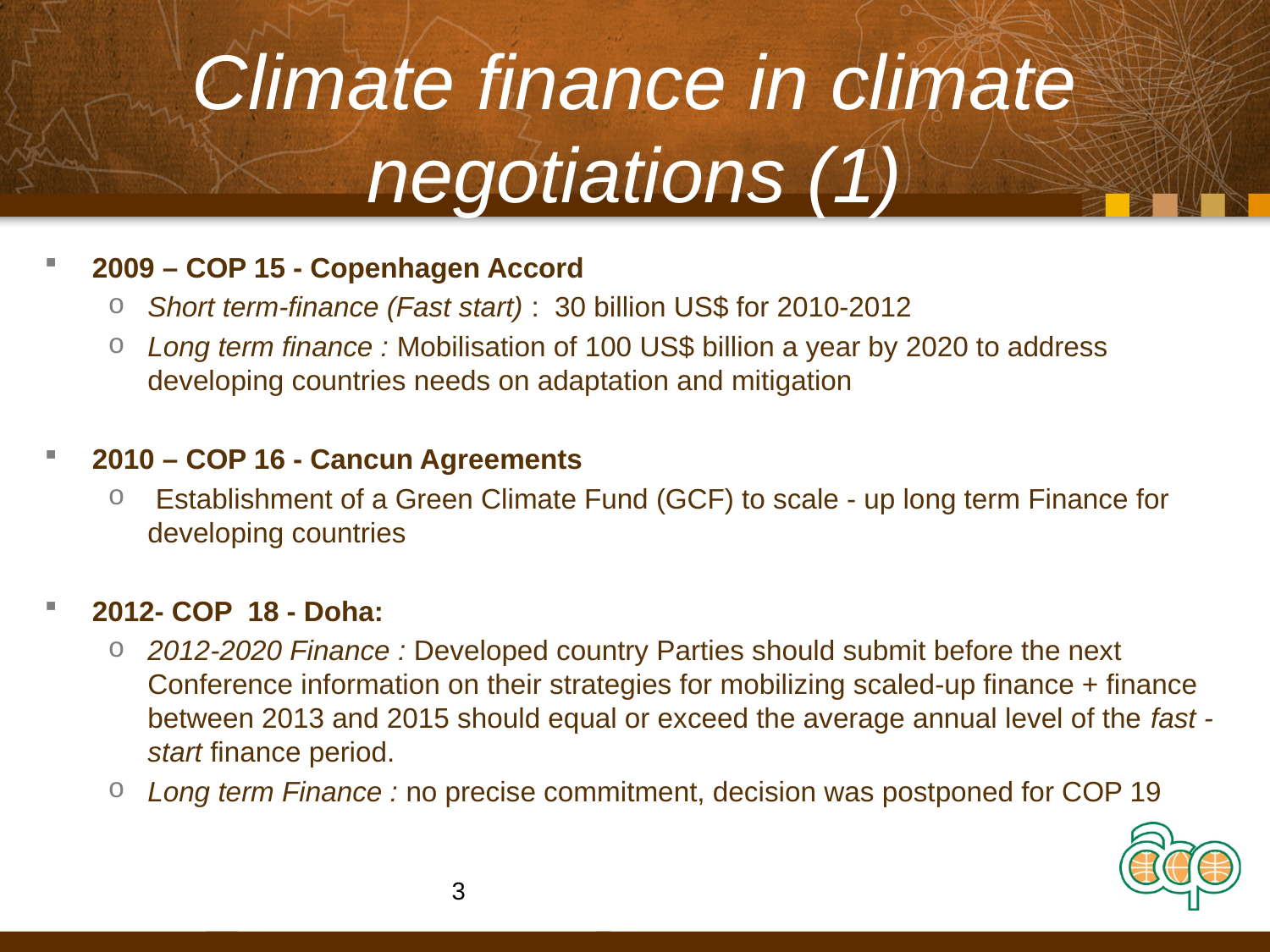

# Climate finance in climate negotiations (1)
2009 – COP 15 - Copenhagen Accord
Short term-finance (Fast start) :  30 billion US$ for 2010-2012
Long term finance : Mobilisation of 100 US$ billion a year by 2020 to address developing countries needs on adaptation and mitigation

2010 – COP 16 - Cancun Agreements
 Establishment of a Green Climate Fund (GCF) to scale - up long term Finance for developing countries

2012- COP  18 - Doha:
2012-2020 Finance : Developed country Parties should submit before the next Conference information on their strategies for mobilizing scaled-up finance + finance between 2013 and 2015 should equal or exceed the average annual level of the fast - start finance period.
Long term Finance : no precise commitment, decision was postponed for COP 19

3